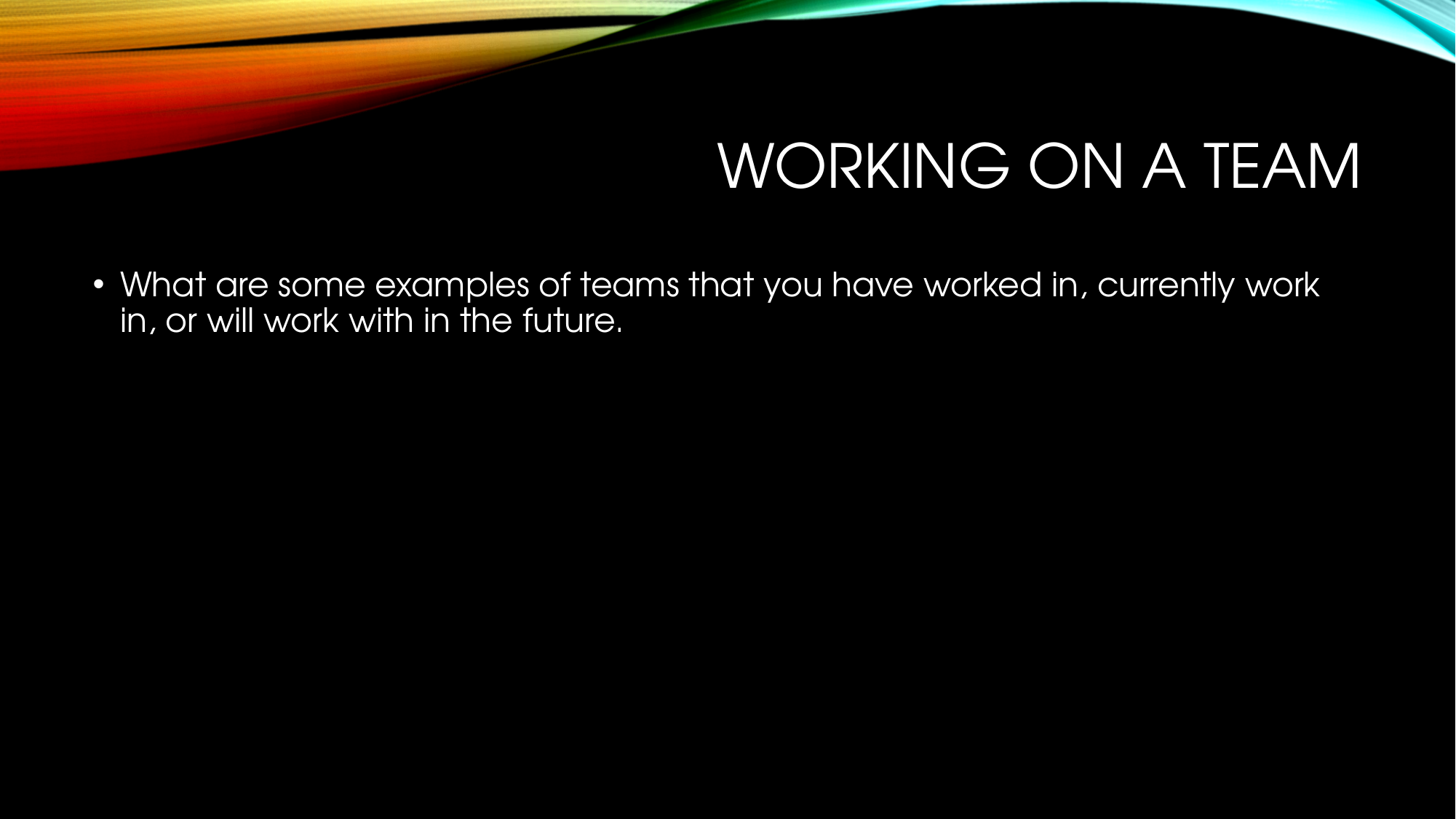

# Working on a team
What are some examples of teams that you have worked in, currently work in, or will work with in the future.